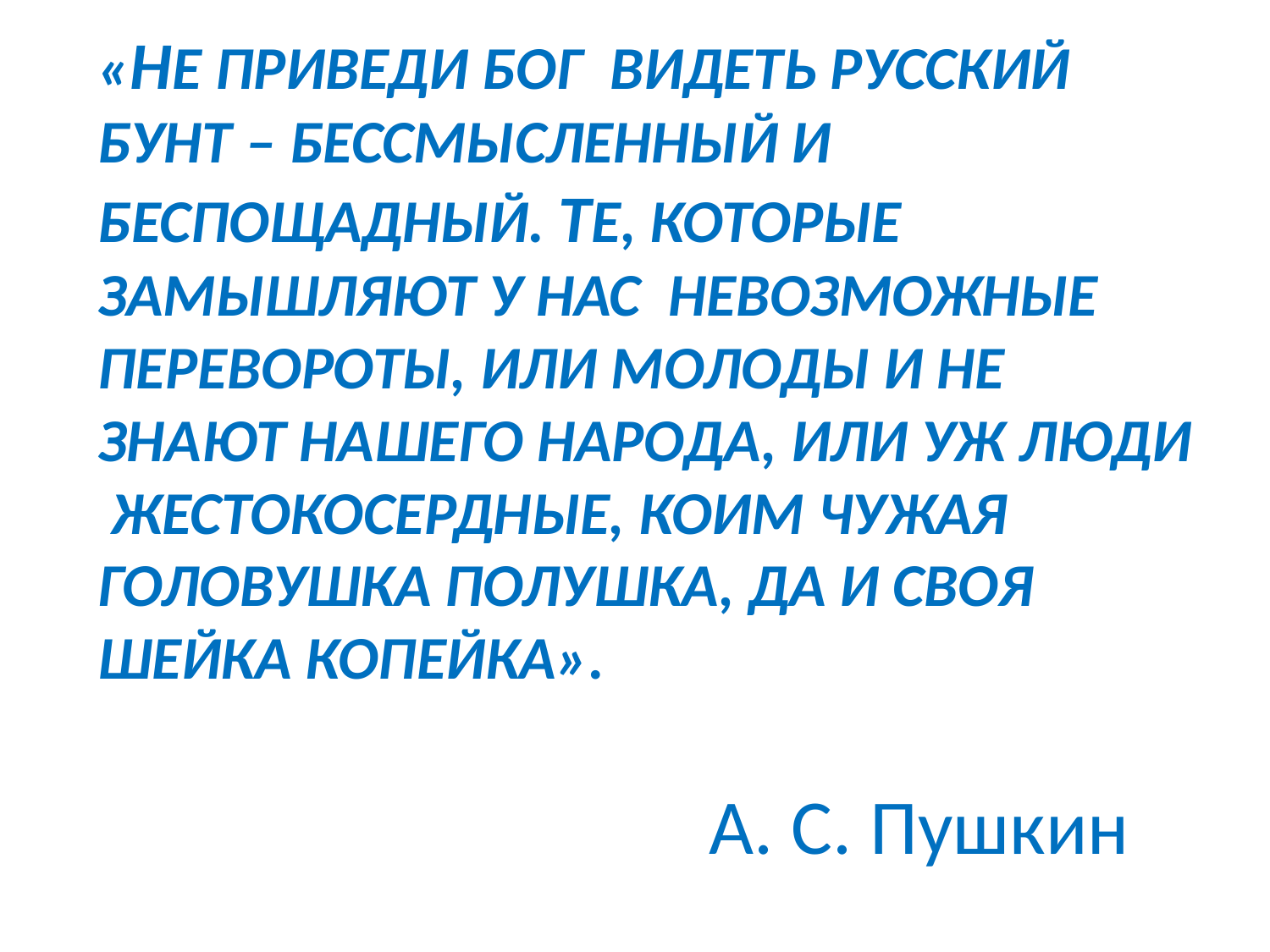

# «Не приведи Бог  видеть русский бунт – бессмысленный и беспощадный. Те, которые замышляют у нас  невозможные перевороты, или молоды и не знают нашего народа, или уж люди  жестокосердные, коим чужая головушка полушка, да и своя шейка копейка».
                                                                            А. С. Пушкин